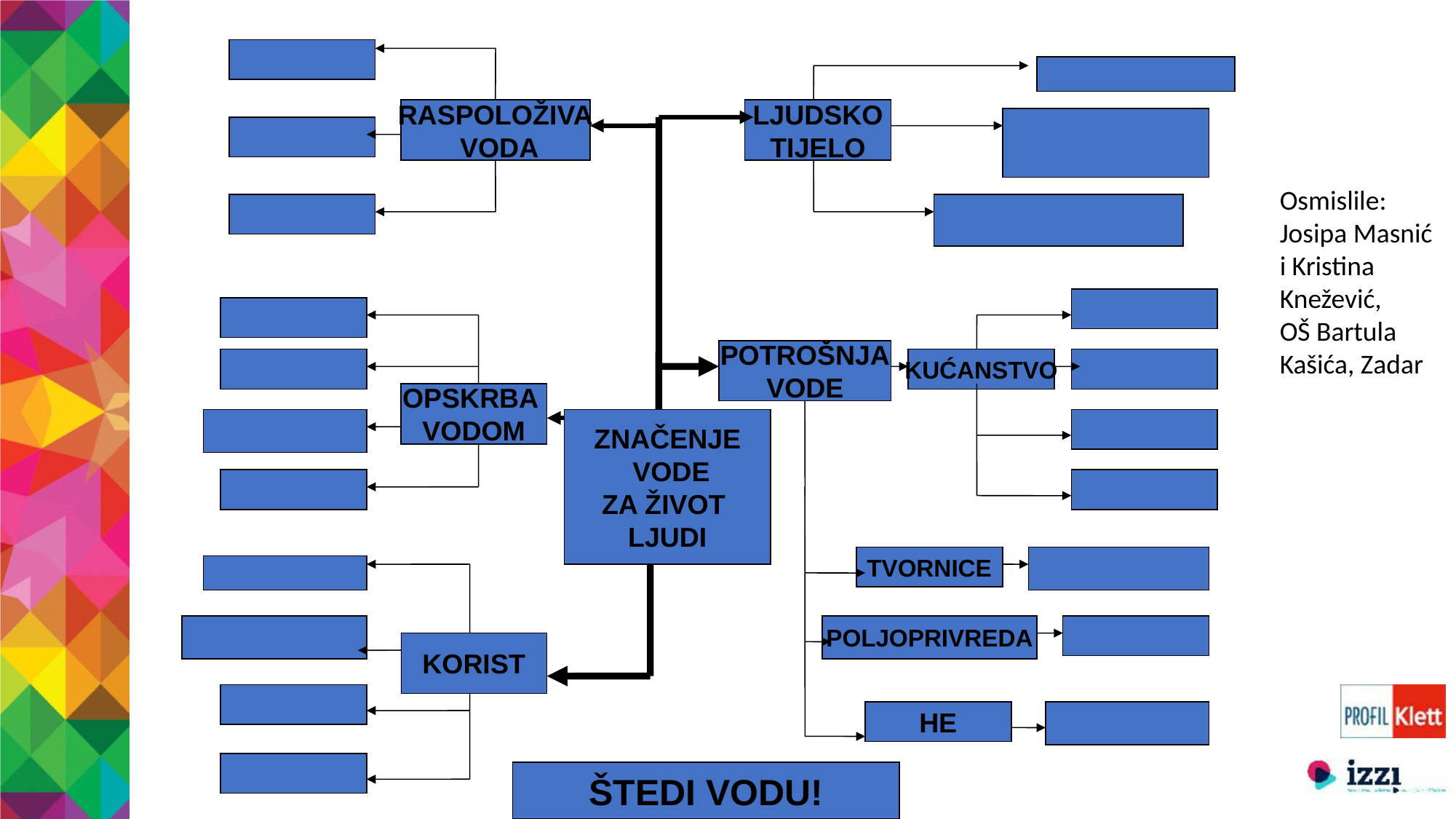

RASPOLOŽIVA
 VODA
LJUDSKO
TIJELO

Osmislile: Josipa Masnić i Kristina Knežević,
OŠ Bartula Kašića, Zadar

POTROŠNJA
VODE

KUĆANSTVO

OPSKRBA
VODOM

ZNAČENJE
 VODE
ZA ŽIVOT
LJUDI

TVORNICE

POLJOPRIVREDA

KORIST

HE

ŠTEDI VODU!